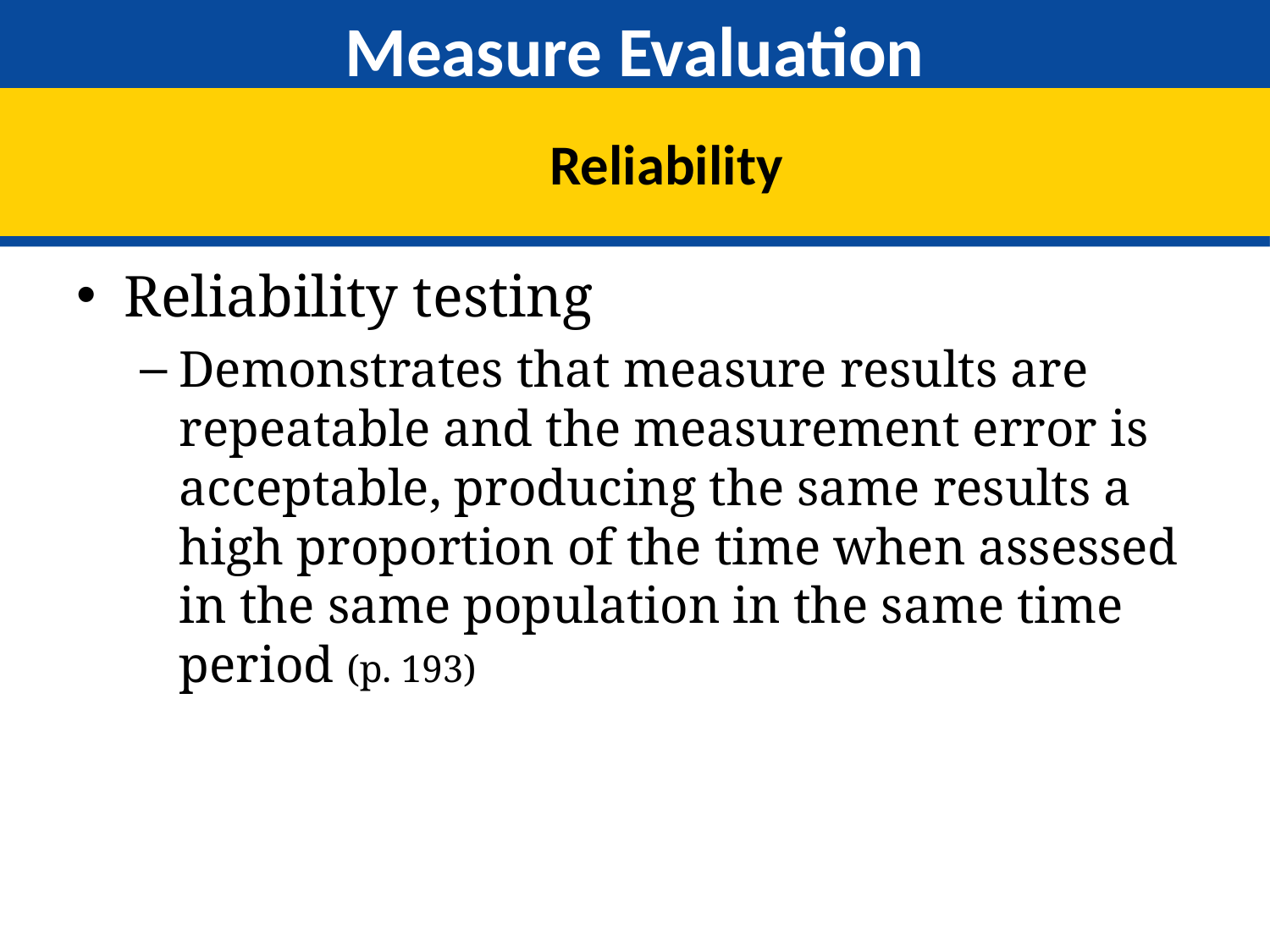

# Measure Evaluation
Reliability
Reliability testing
Demonstrates that measure results are repeatable and the measurement error is acceptable, producing the same results a high proportion of the time when assessed in the same population in the same time period (p. 193)